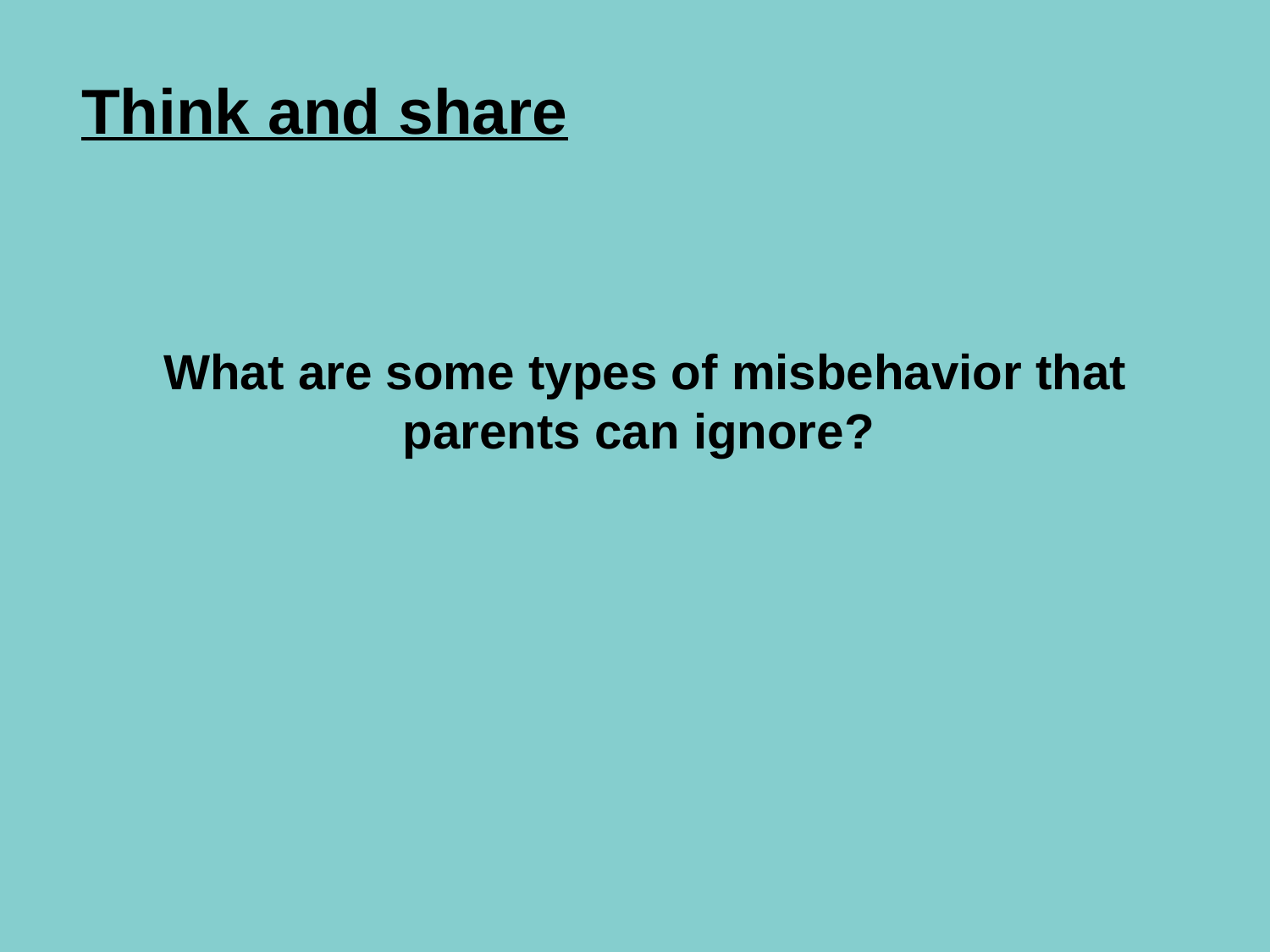

# Think and share

What are some types of misbehavior that parents can ignore?